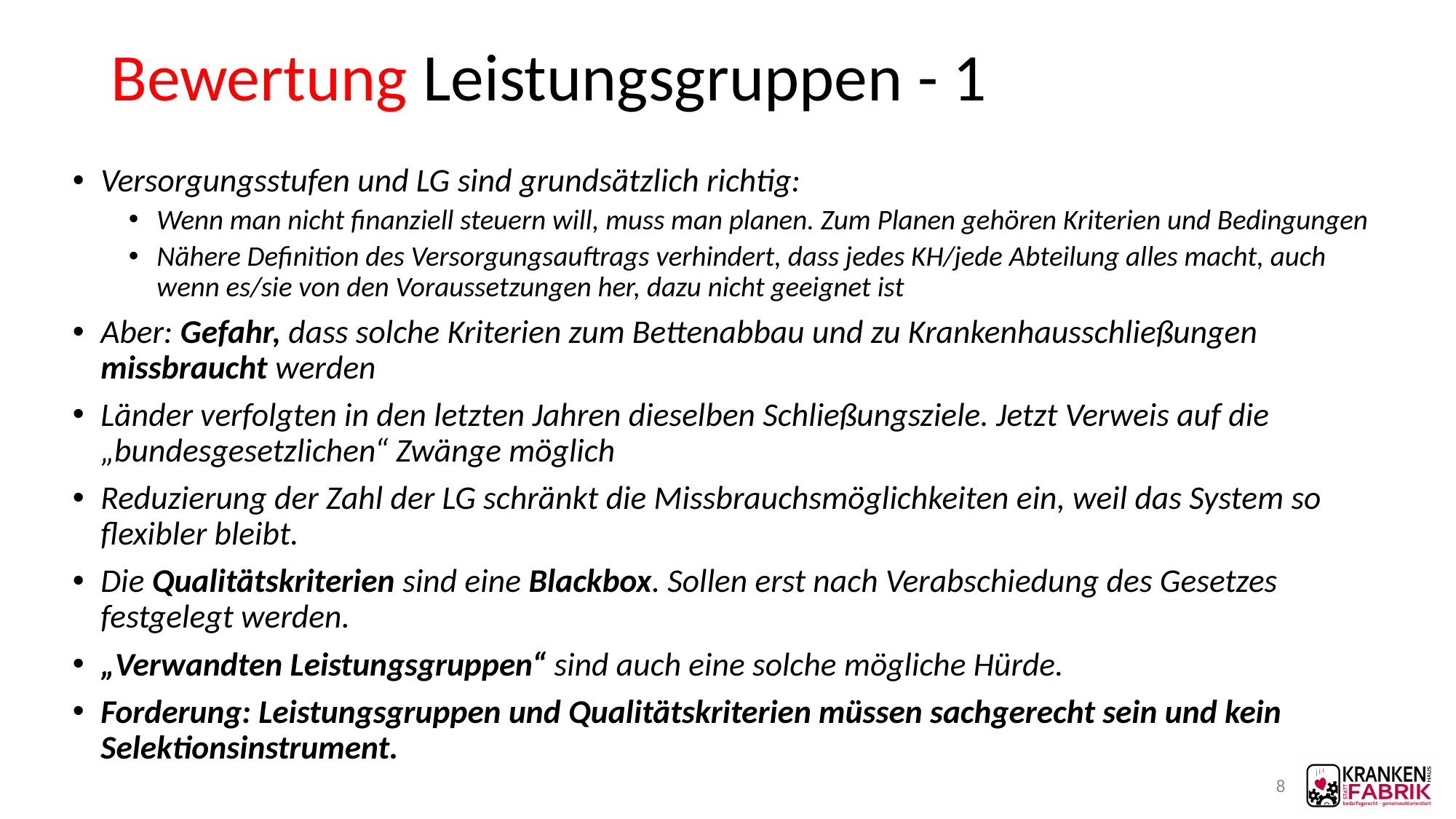

# Bewertung Leistungsgruppen - 1
Versorgungsstufen und LG sind grundsätzlich richtig:
Wenn man nicht finanziell steuern will, muss man planen. Zum Planen gehören Kriterien und Bedingungen
Nähere Definition des Versorgungsauftrags verhindert, dass jedes KH/jede Abteilung alles macht, auch wenn es/sie von den Voraussetzungen her, dazu nicht geeignet ist
Aber: Gefahr, dass solche Kriterien zum Bettenabbau und zu Krankenhausschließungen missbraucht werden
Länder verfolgten in den letzten Jahren dieselben Schließungsziele. Jetzt Verweis auf die „bundesgesetzlichen“ Zwänge möglich
Reduzierung der Zahl der LG schränkt die Missbrauchsmöglichkeiten ein, weil das System so flexibler bleibt.
Die Qualitätskriterien sind eine Blackbox. Sollen erst nach Verabschiedung des Gesetzes festgelegt werden.
„Verwandten Leistungsgruppen“ sind auch eine solche mögliche Hürde.
Forderung: Leistungsgruppen und Qualitätskriterien müssen sachgerecht sein und kein Selektionsinstrument.
8